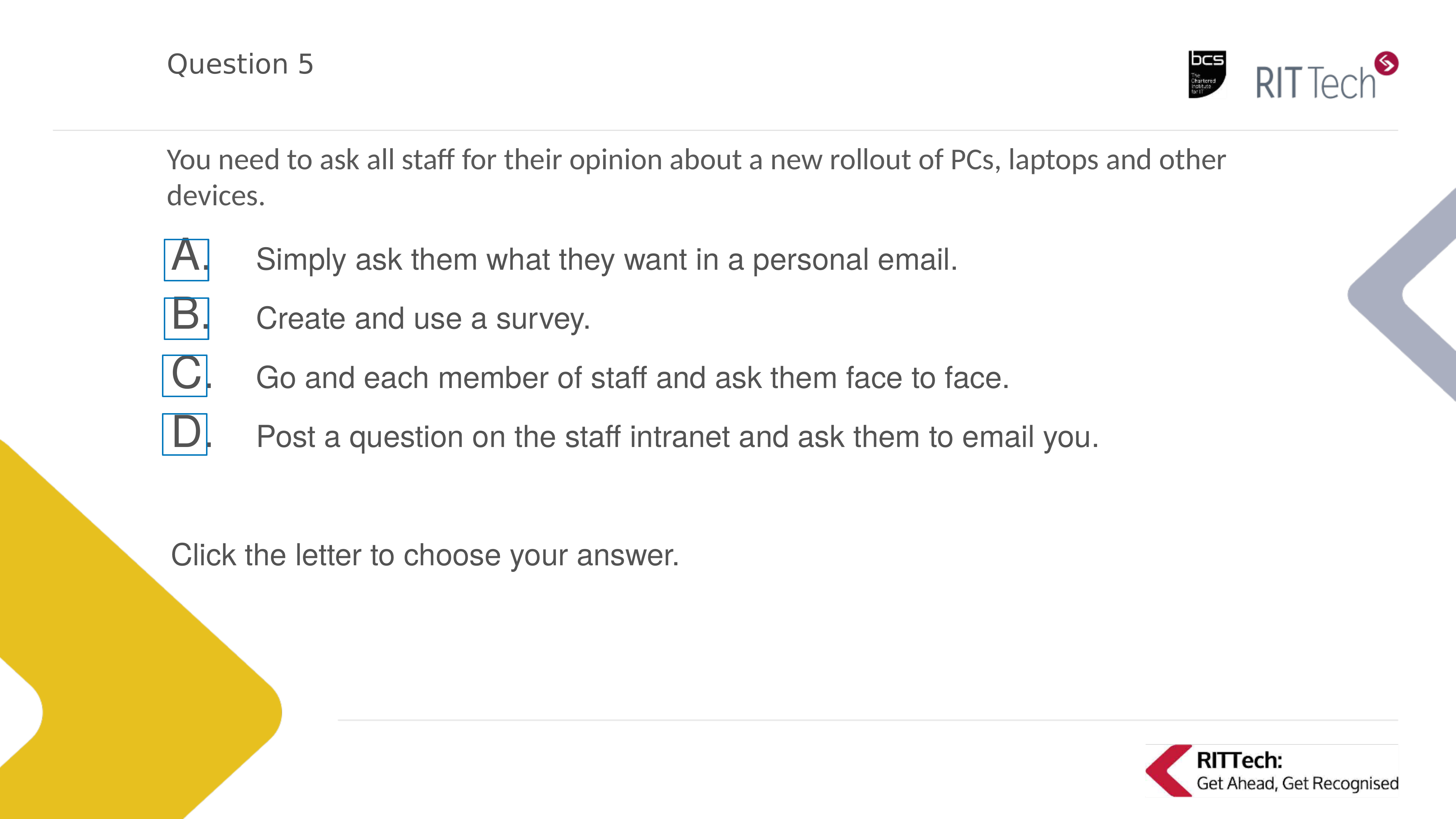

# Question 5
You need to ask all staff for their opinion about a new rollout of PCs, laptops and other devices.

Simply ask them what they want in a personal email.
Create and use a survey.
Go and each member of staff and ask them face to face.
Post a question on the staff intranet and ask them to email you.

Click the letter to choose your answer.